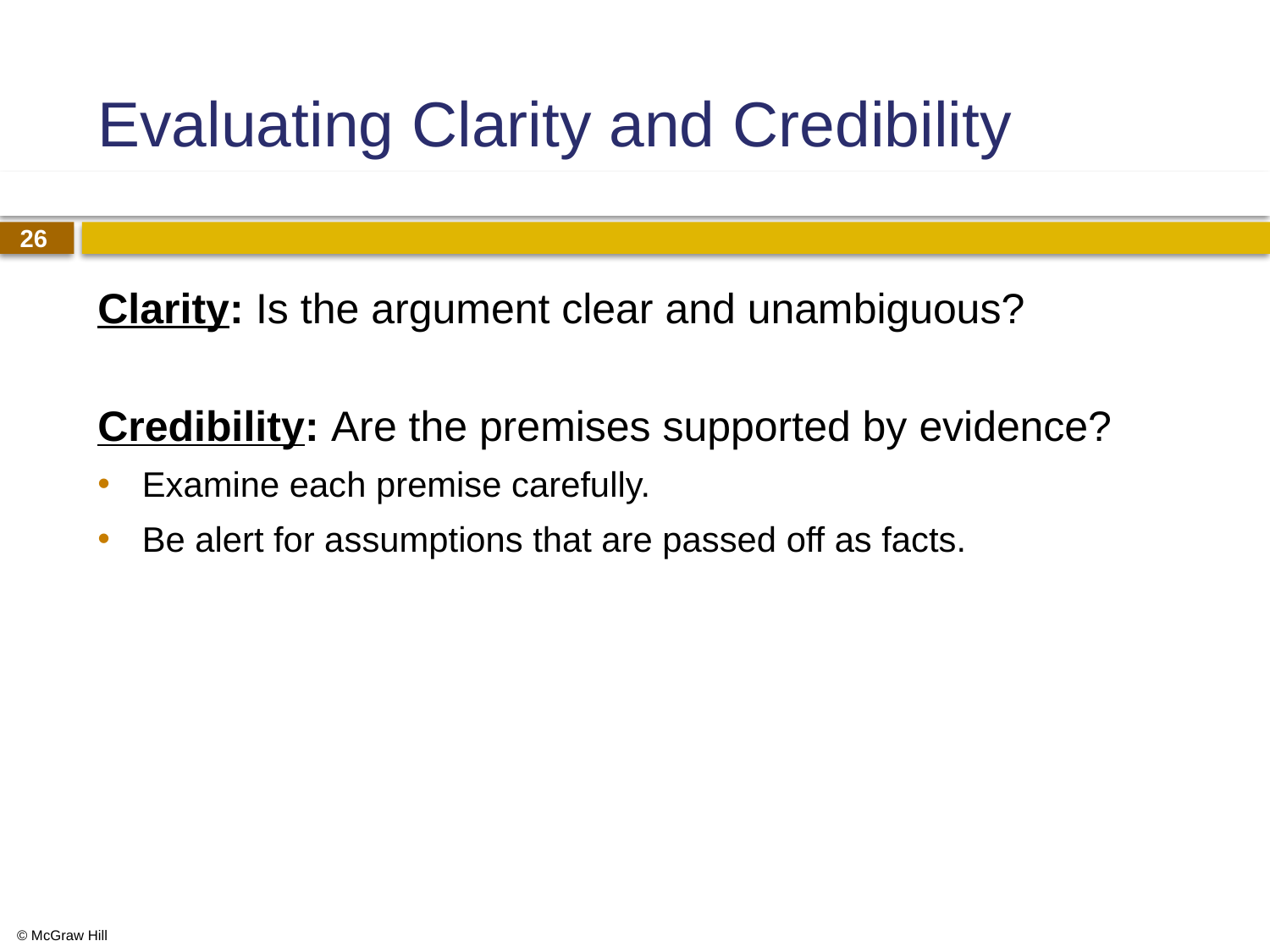

# Evaluating Clarity and Credibility
Clarity: Is the argument clear and unambiguous?

Credibility: Are the premises supported by evidence?
Examine each premise carefully.
Be alert for assumptions that are passed off as facts.